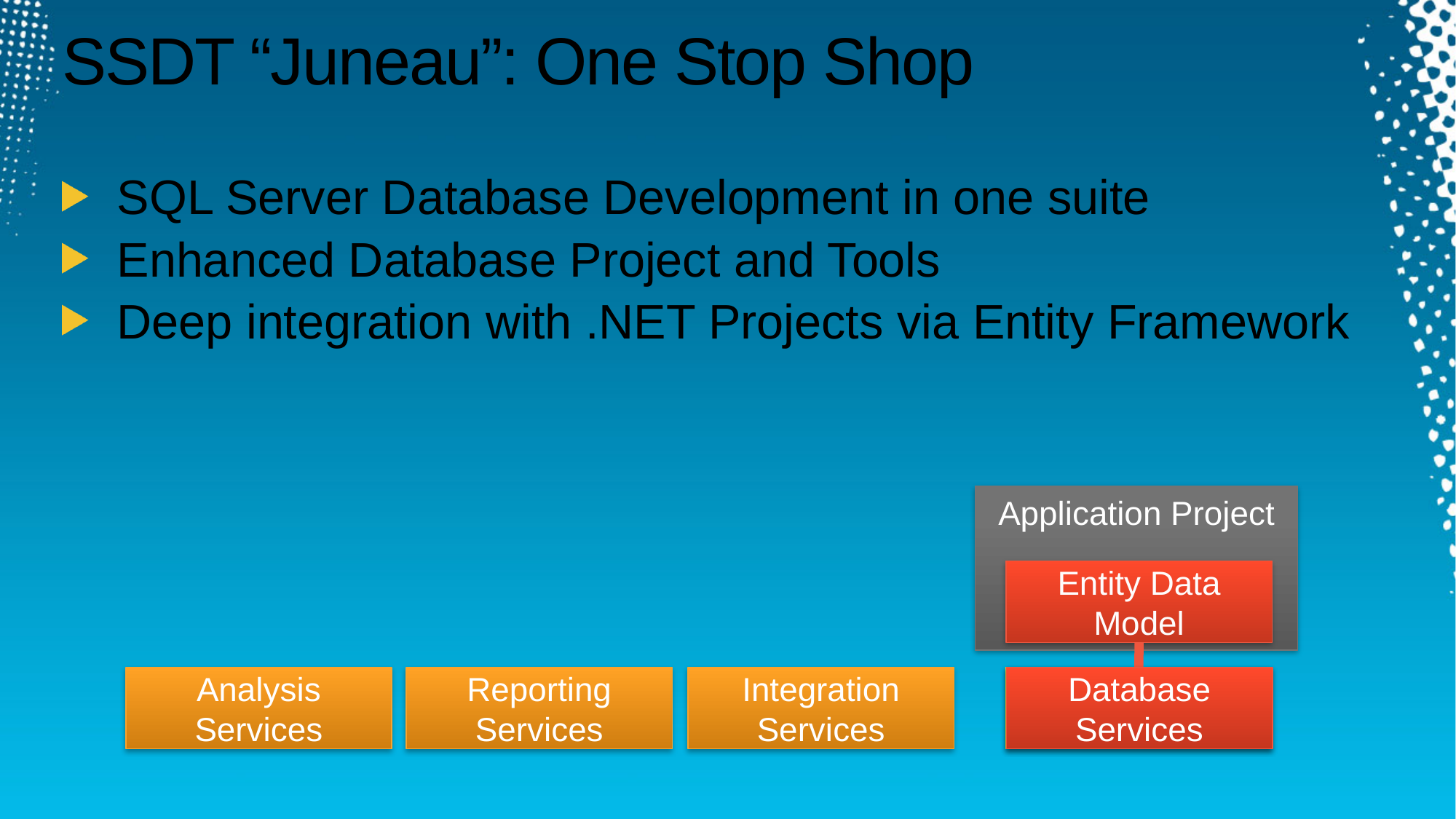

# SSDT “Juneau”: One Stop Shop
SQL Server Database Development in one suite
Enhanced Database Project and Tools
Deep integration with .NET Projects via Entity Framework
Application Project
Entity Data Model
Analysis Services
Reporting Services
Integration Services
Database Services
Database Services